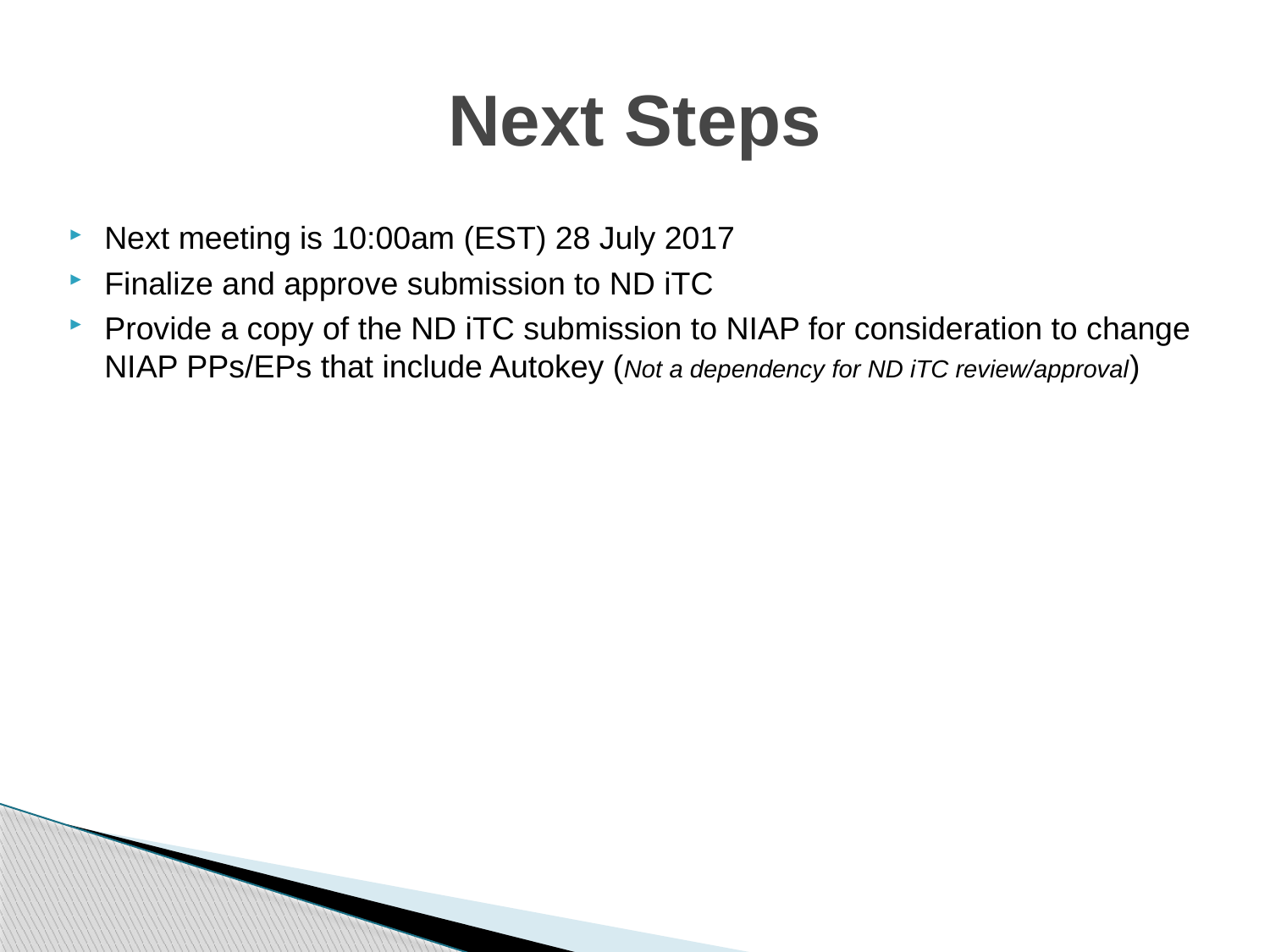

# Next Steps
Next meeting is 10:00am (EST) 28 July 2017
Finalize and approve submission to ND iTC
Provide a copy of the ND iTC submission to NIAP for consideration to change NIAP PPs/EPs that include Autokey (Not a dependency for ND iTC review/approval)